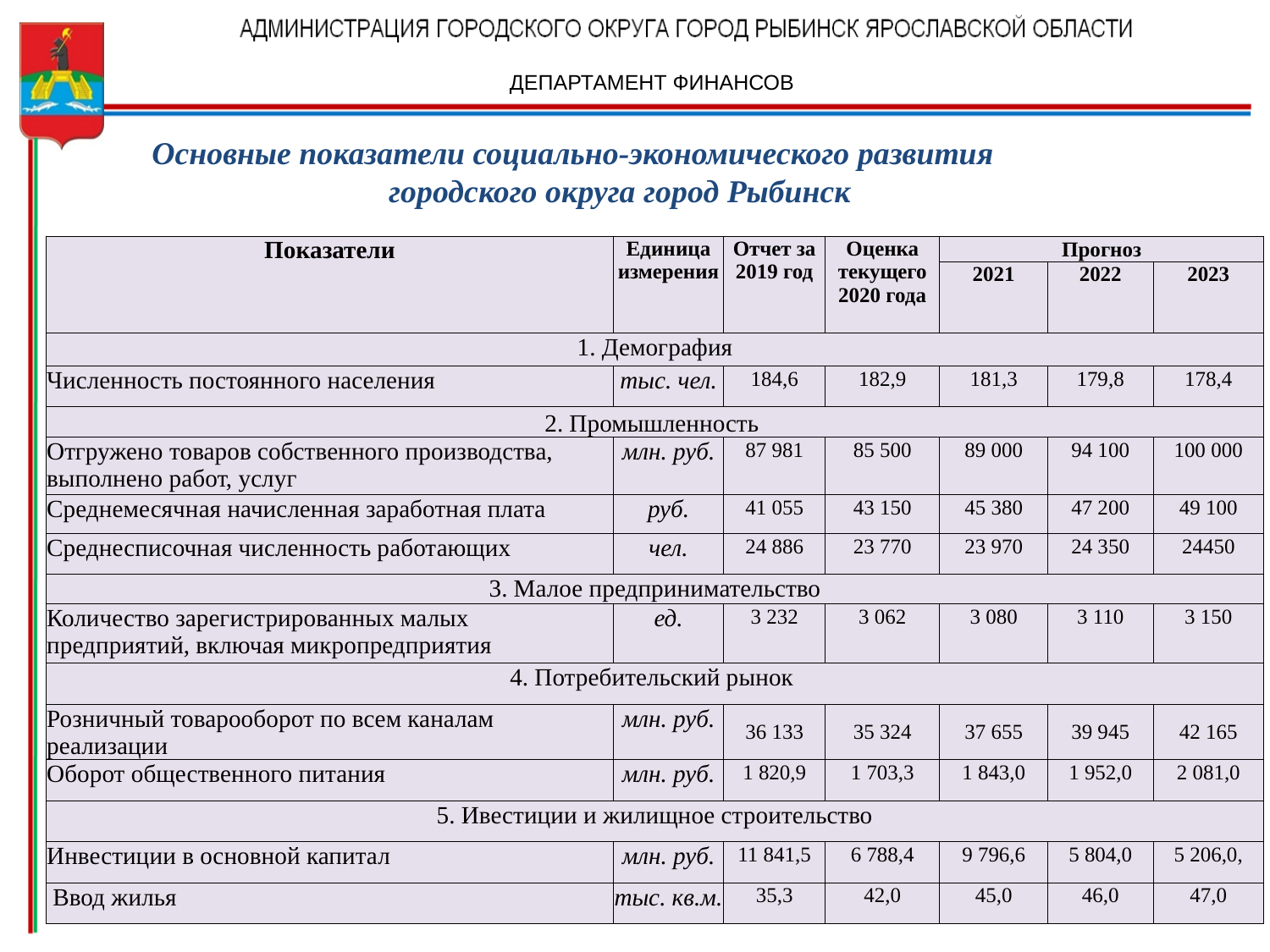

ДЕПАРТАМЕНТ ФИНАНСОВ
# Основные показатели социально-экономического развития                    	городского округа город Рыбинск
| Показатели | Единица измерения | Отчет за 2019 год | Оценка текущего 2020 года | Прогноз |  |  |
| --- | --- | --- | --- | --- | --- | --- |
|  |  |  |  | 2021 | 2022 | 2023 |
| 1. Демография |  |  |  |  |  |  |
| Численность постоянного населения | тыс. чел. | 184,6 | 182,9 | 181,3 | 179,8 | 178,4 |
| 2. Промышленность |  |  |  |  |  |  |
| Отгружено товаров собственного производства, выполнено работ, услуг | млн. руб. | 87 981 | 85 500 | 89 000 | 94 100 | 100 000 |
| Среднемесячная начисленная заработная плата | руб. | 41 055 | 43 150 | 45 380 | 47 200 | 49 100 |
| Среднесписочная численность работающих | чел. | 24 886 | 23 770 | 23 970 | 24 350 | 24450 |
| 3. Малое предпринимательство |  |  |  |  |  |  |
| Количество зарегистрированных малых предприятий, включая микропредприятия | ед. | 3 232 | 3 062 | 3 080 | 3 110 | 3 150 |
| 4. Потребительский рынок |  |  |  |  |  |  |
| Розничный товарооборот по всем каналам реализации | млн. руб. | 36 133 | 35 324 | 37 655 | 39 945 | 42 165 |
| Оборот общественного питания | млн. руб. | 1 820,9 | 1 703,3 | 1 843,0 | 1 952,0 | 2 081,0 |
| 5. Ивестиции и жилищное строительство |  |  |  |  |  |  |
| Инвестиции в основной капитал | млн. руб. | 11 841,5 | 6 788,4 | 9 796,6 | 5 804,0 | 5 206,0, |
| Ввод жилья | тыс. кв.м. | 35,3 | 42,0 | 45,0 | 46,0 | 47,0 |